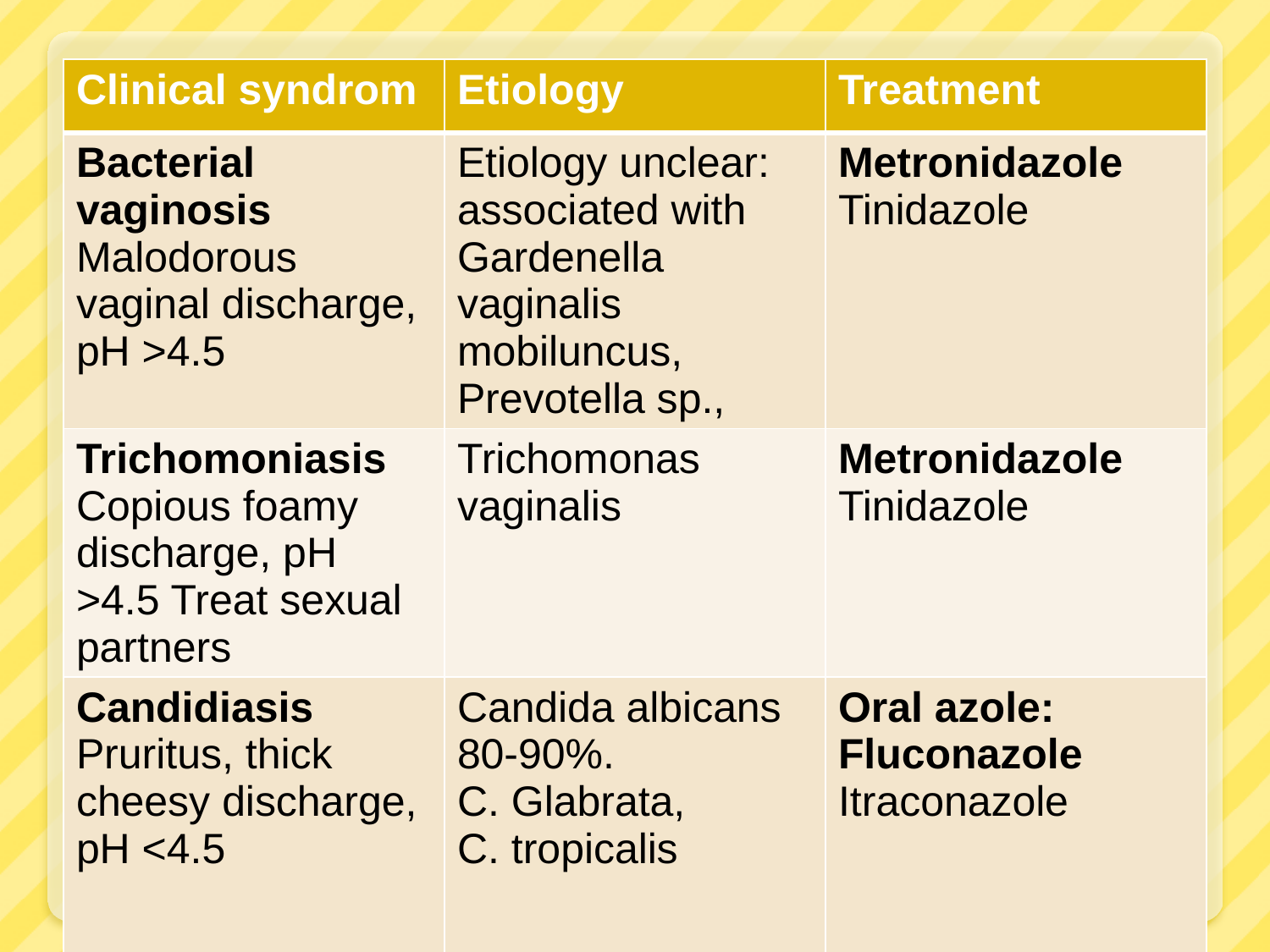

| Clinical syndrom | Etiology | Treatment |
| --- | --- | --- |
| Bacterial vaginosis Malodorous vaginal discharge, pH >4.5 | Etiology unclear: associated with Gardenella vaginalis mobiluncus, Prevotella sp., | Metronidazole Tinidazole |
| Trichomoniasis Copious foamy discharge, pH >4.5 Treat sexual partners | Trichomonas vaginalis | Metronidazole Tinidazole |
| Candidiasis Pruritus, thick cheesy discharge, pH <4.5 | Candida albicans 80-90%. C. Glabrata, C. tropicalis | Oral azole: Fluconazole Itraconazole |